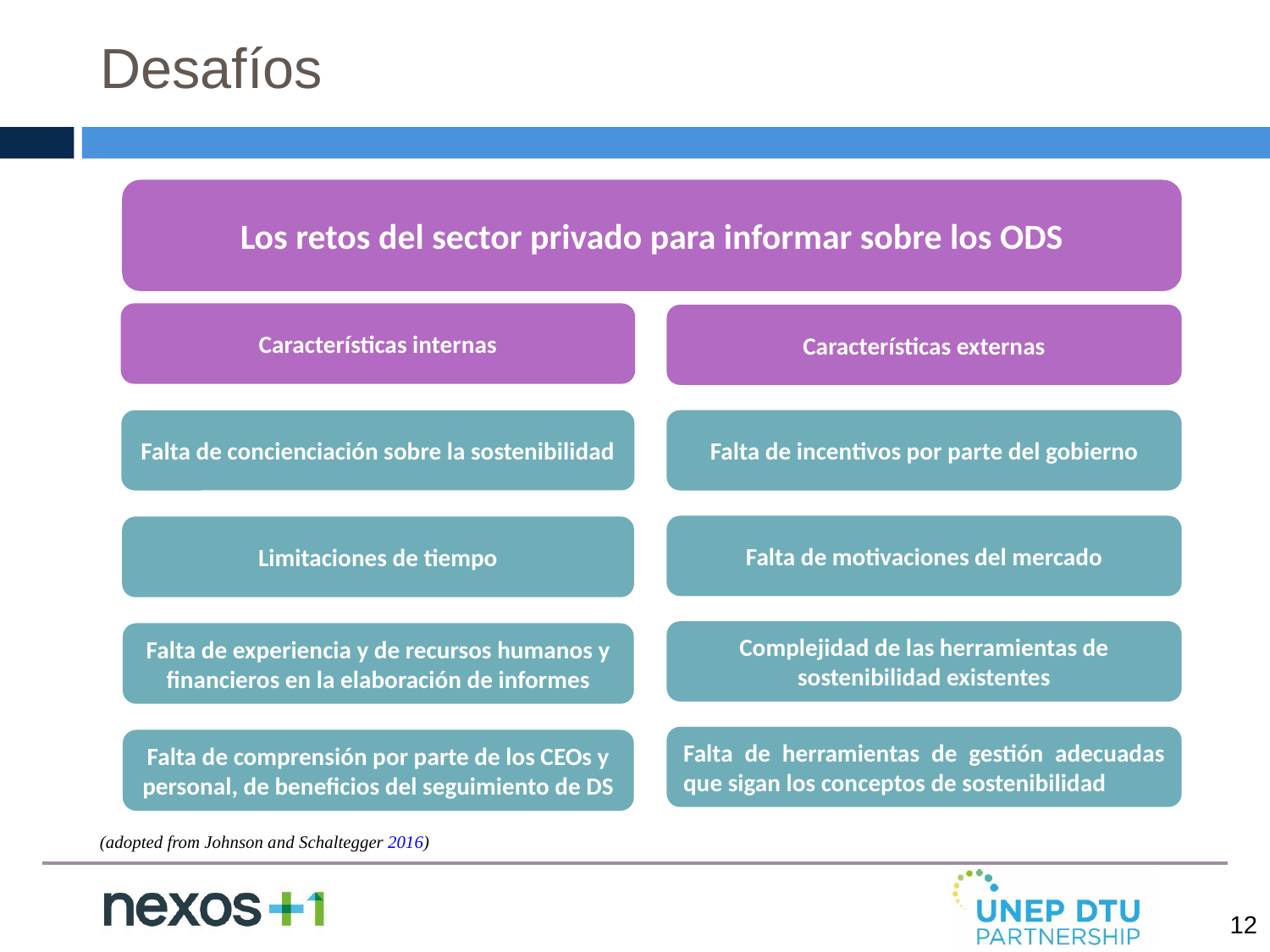

# Desafíos

Los retos del sector privado para informar sobre los ODS
Características internas
Características externas
Falta de incentivos por parte del gobierno
Falta de concienciación sobre la sostenibilidad
Falta de motivaciones del mercado
Limitaciones de tiempo
Complejidad de las herramientas de sostenibilidad existentes
Falta de experiencia y de recursos humanos y financieros en la elaboración de informes
Falta de herramientas de gestión adecuadas que sigan los conceptos de sostenibilidad
Falta de comprensión por parte de los CEOs y personal, de beneficios del seguimiento de DS
(adopted from Johnson and Schaltegger 2016)